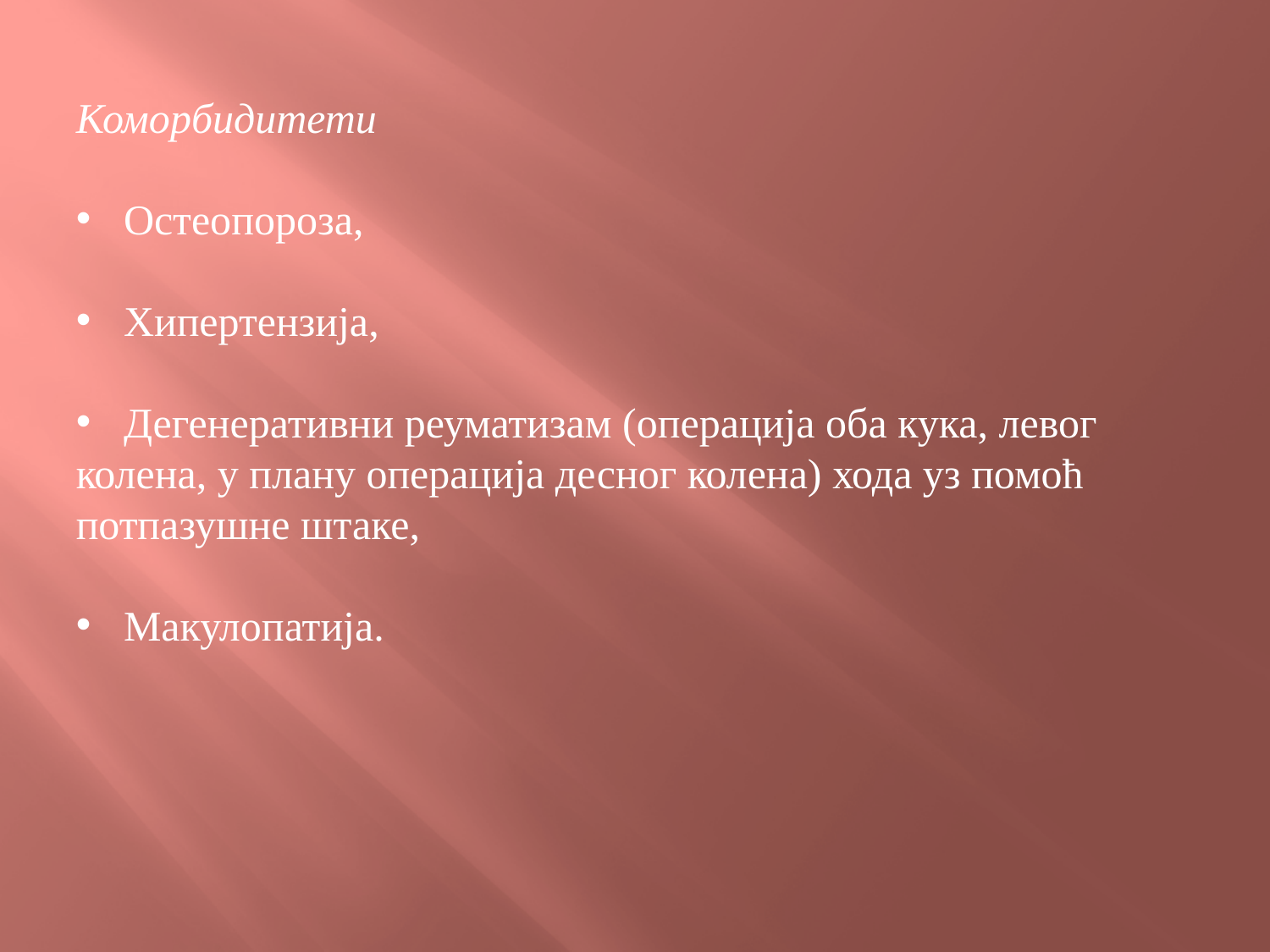

Коморбидитети

Остеопороза,

Хипертензија,

Дегенеративни реуматизам (операција оба кука, левог
колена, у плану операција десног колена) хода уз помоћ  потпазушне штаке,

Макулопатија.